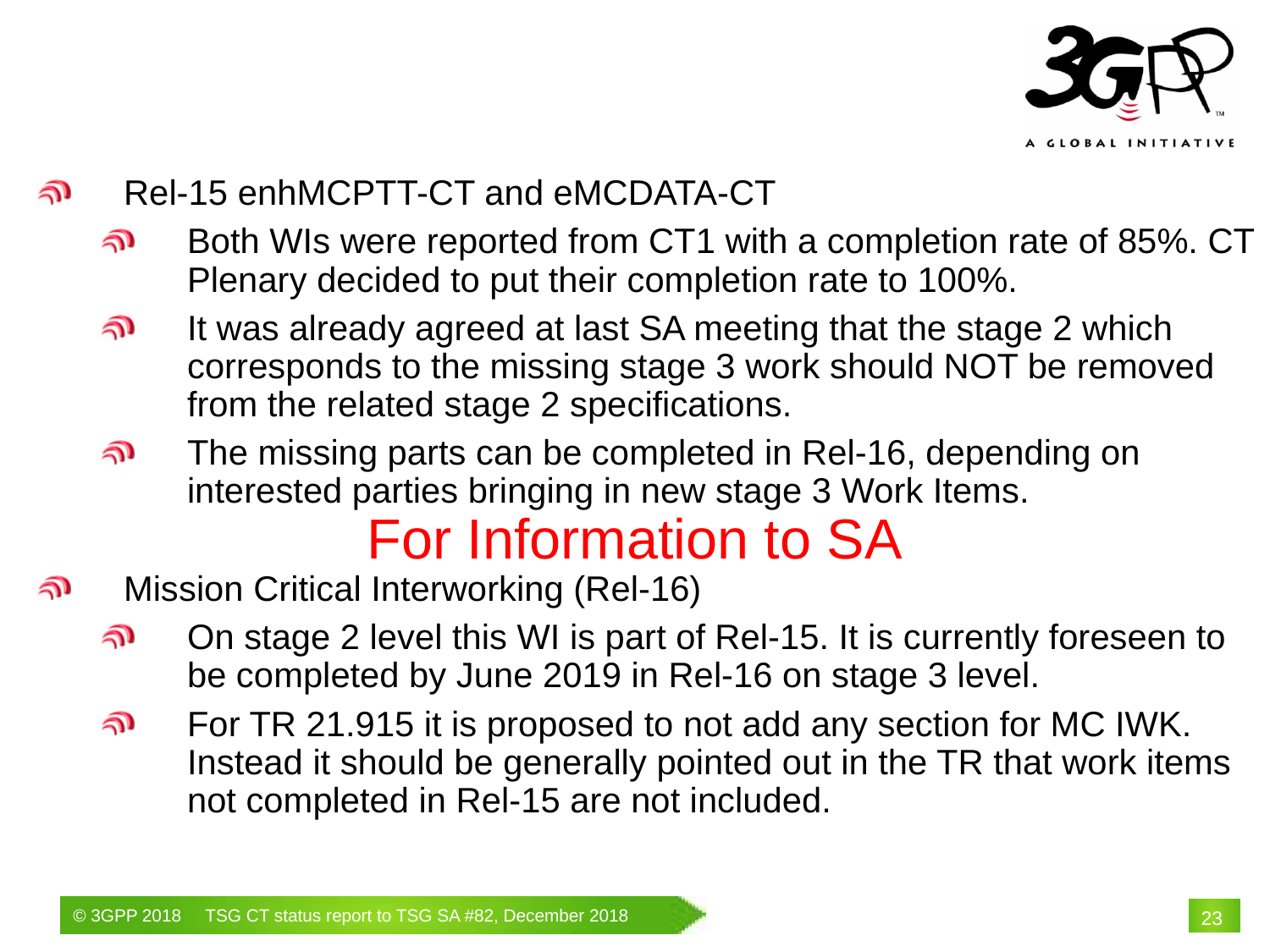

# For Information to SA
Rel-15 enhMCPTT-CT and eMCDATA-CT
Both WIs were reported from CT1 with a completion rate of 85%. CT Plenary decided to put their completion rate to 100%.
It was already agreed at last SA meeting that the stage 2 which corresponds to the missing stage 3 work should NOT be removed from the related stage 2 specifications.
The missing parts can be completed in Rel-16, depending on interested parties bringing in new stage 3 Work Items.

Mission Critical Interworking (Rel-16)
On stage 2 level this WI is part of Rel-15. It is currently foreseen to be completed by June 2019 in Rel-16 on stage 3 level.
For TR 21.915 it is proposed to not add any section for MC IWK. Instead it should be generally pointed out in the TR that work items not completed in Rel-15 are not included.

23